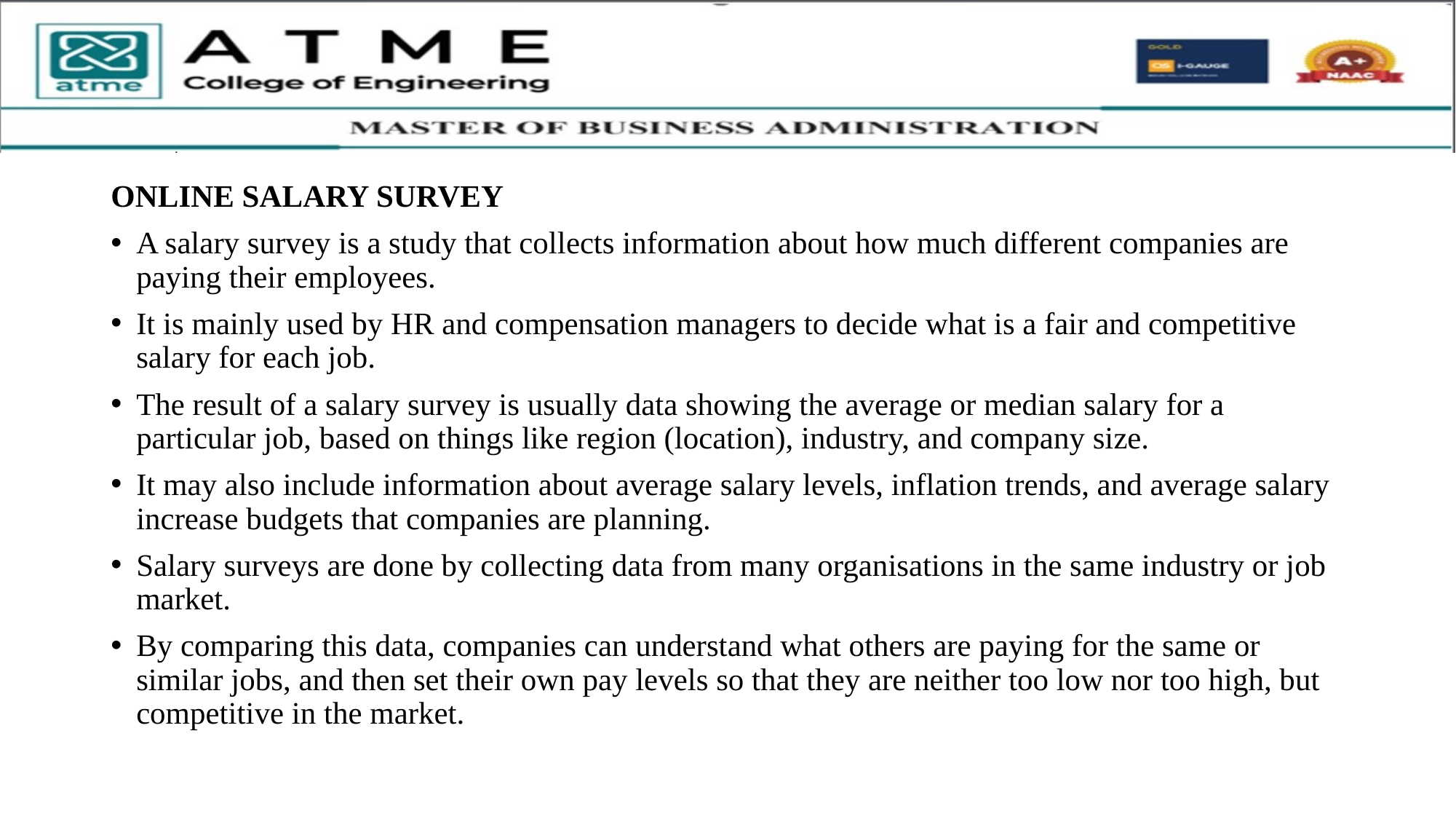

ONLINE SALARY SURVEY
A salary survey is a study that collects information about how much different companies are paying their employees.
It is mainly used by HR and compensation managers to decide what is a fair and competitive salary for each job.
The result of a salary survey is usually data showing the average or median salary for a particular job, based on things like region (location), industry, and company size.
It may also include information about average salary levels, inflation trends, and average salary increase budgets that companies are planning.
Salary surveys are done by collecting data from many organisations in the same industry or job market.
By comparing this data, companies can understand what others are paying for the same or similar jobs, and then set their own pay levels so that they are neither too low nor too high, but competitive in the market.